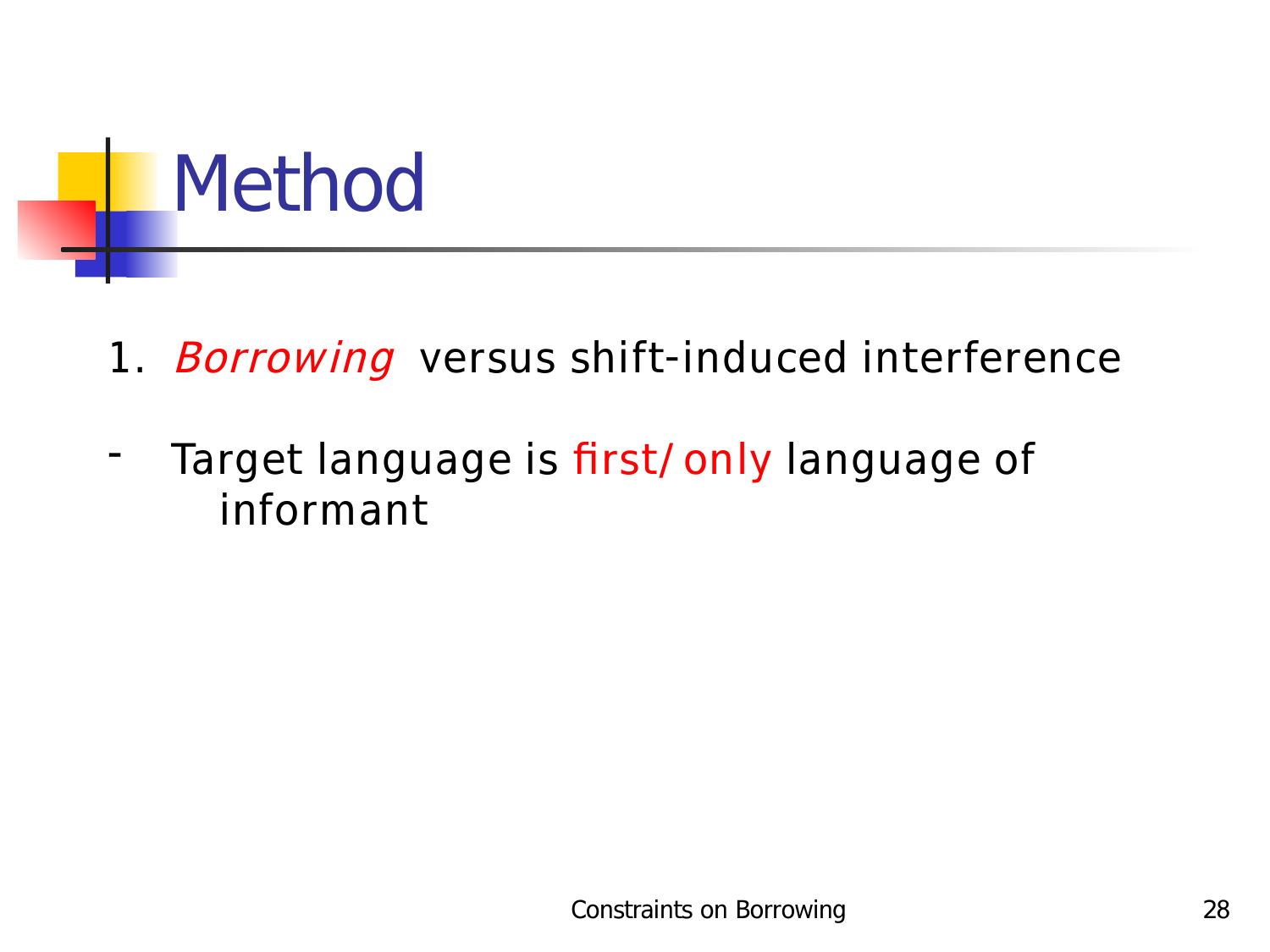

# Method
1.  Borrowing  versus shift-induced interference

Target language is first/only language of
         informant
Constraints on Borrowing
28